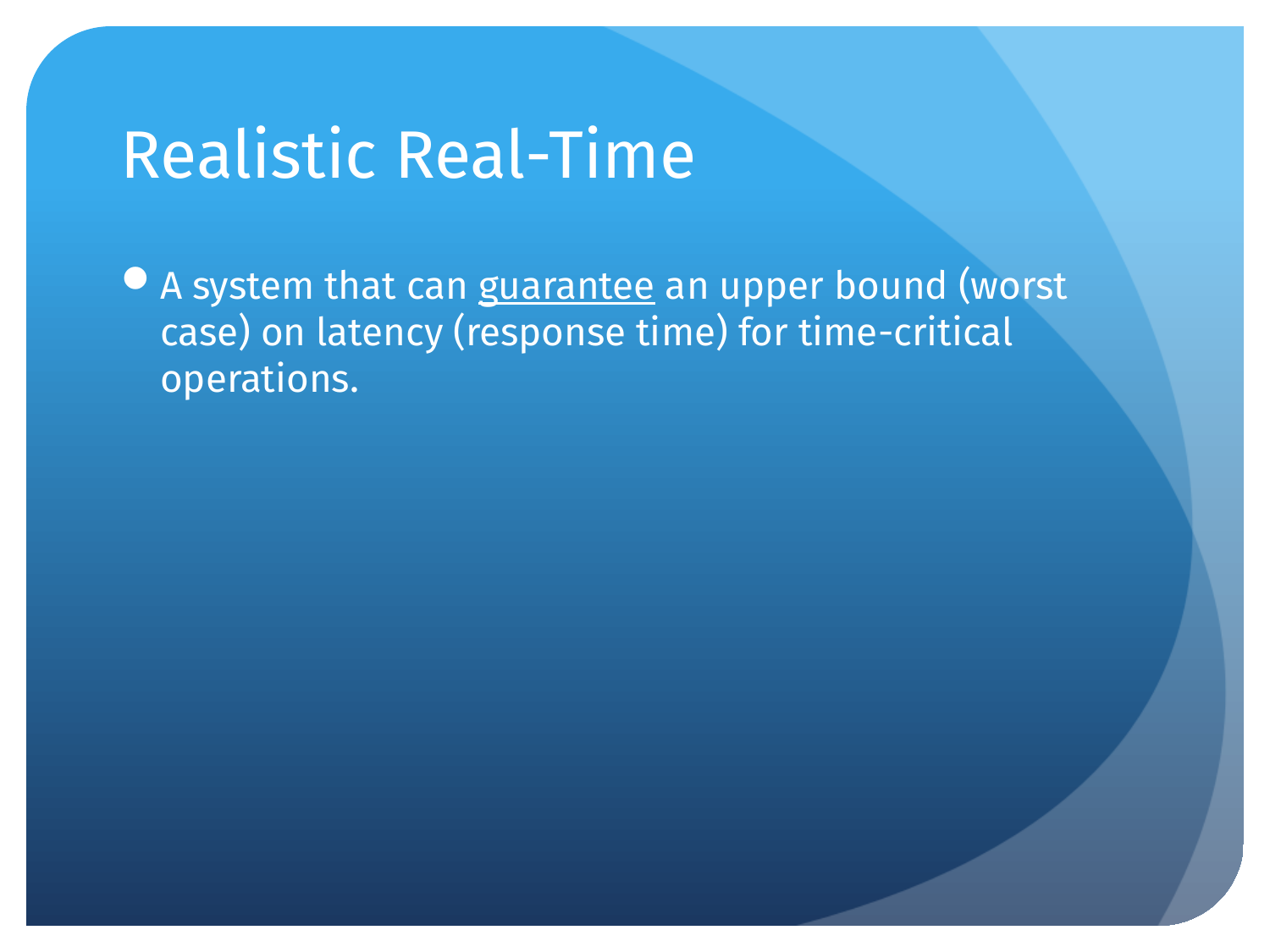

# Realistic Real-Time
A system that can guarantee an upper bound (worst case) on latency (response time) for time-critical operations.